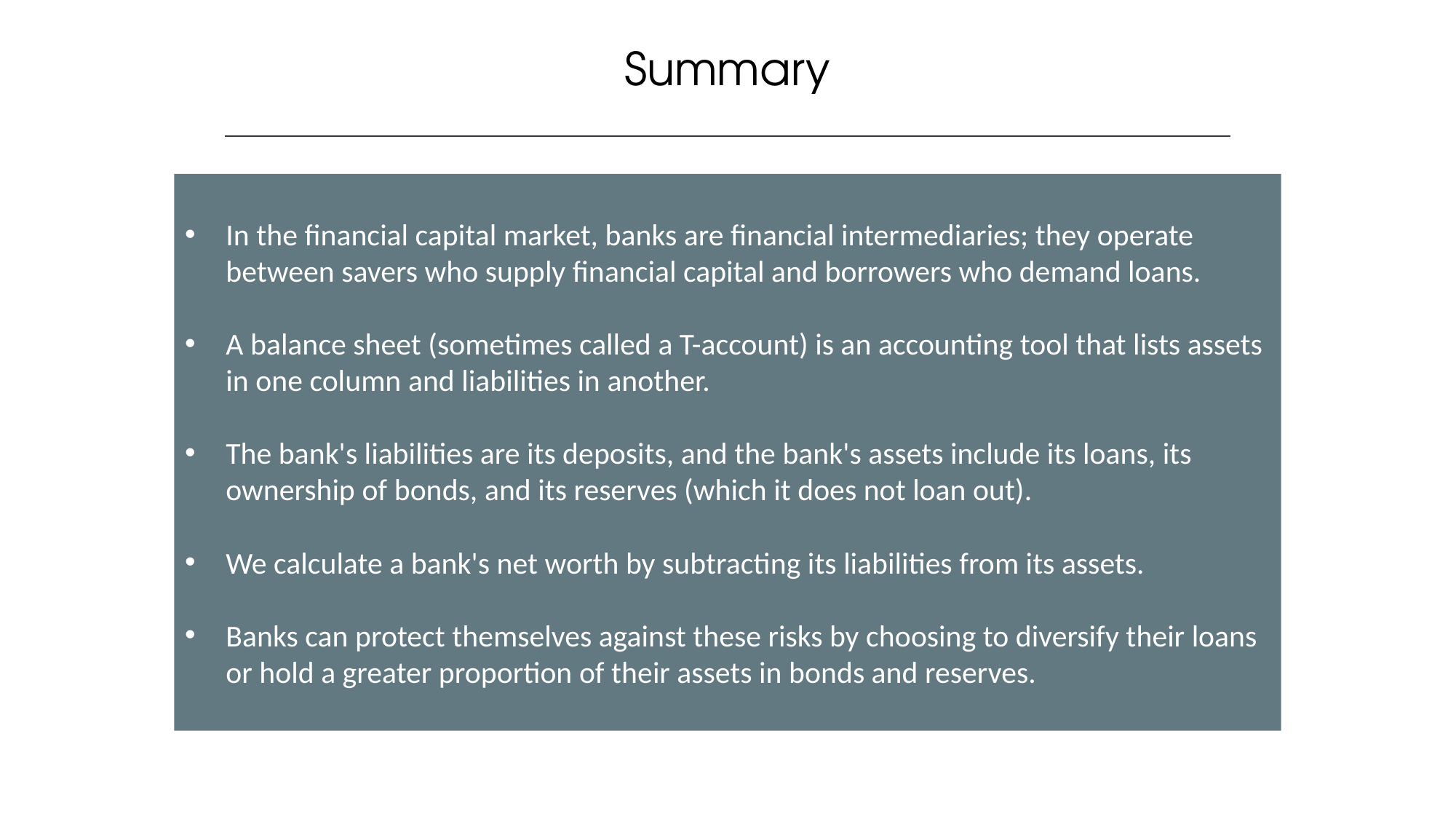

Summary

In the financial capital market, banks are financial intermediaries; they operate between savers who supply financial capital and borrowers who demand loans.

A balance sheet (sometimes called a T-account) is an accounting tool that lists assets in one column and liabilities in another.

The bank's liabilities are its deposits, and the bank's assets include its loans, its ownership of bonds, and its reserves (which it does not loan out).

We calculate a bank's net worth by subtracting its liabilities from its assets.

Banks can protect themselves against these risks by choosing to diversify their loans or hold a greater proportion of their assets in bonds and reserves.